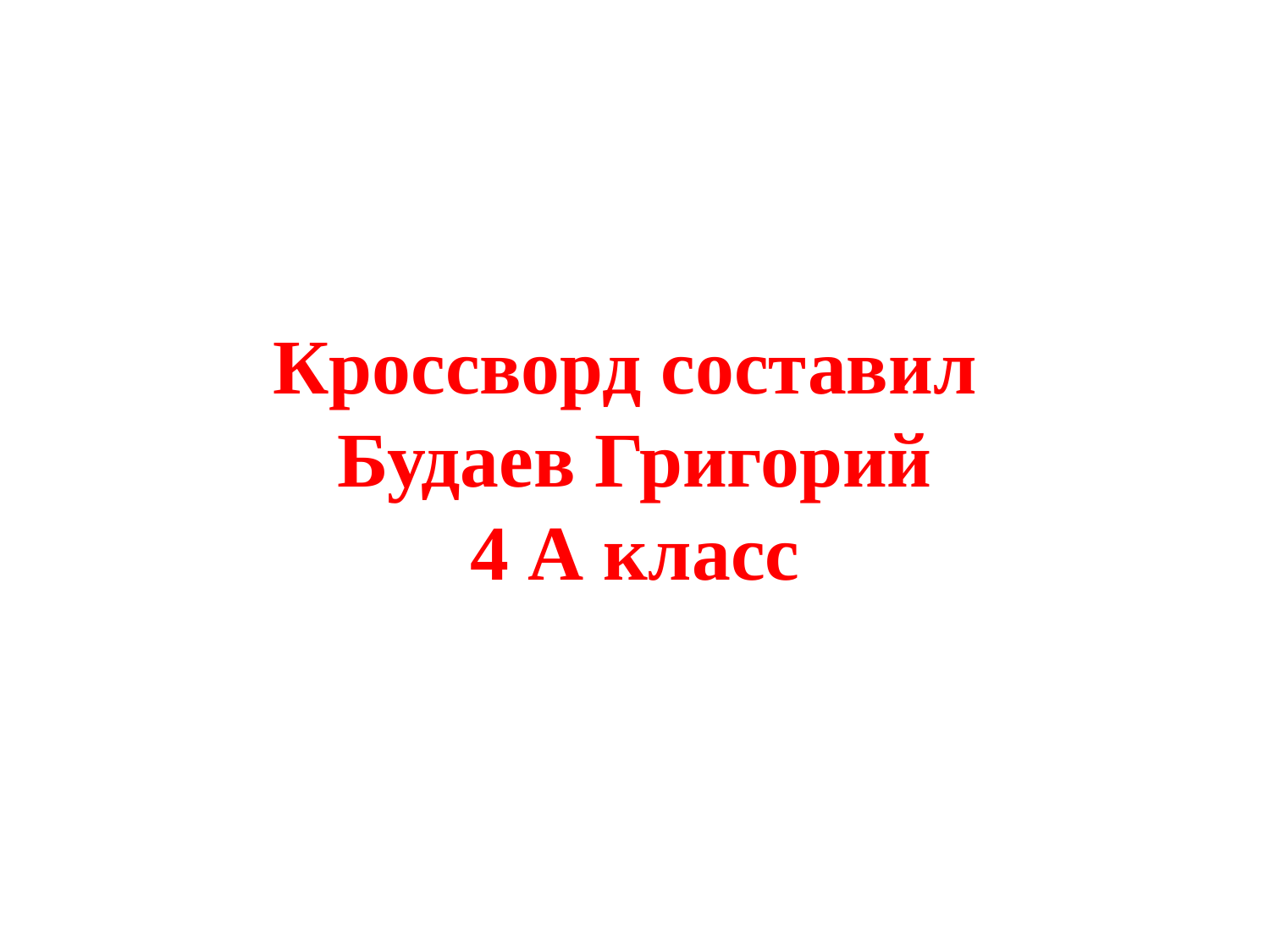

# Кроссворд составил Будаев Григорий 4 А класс